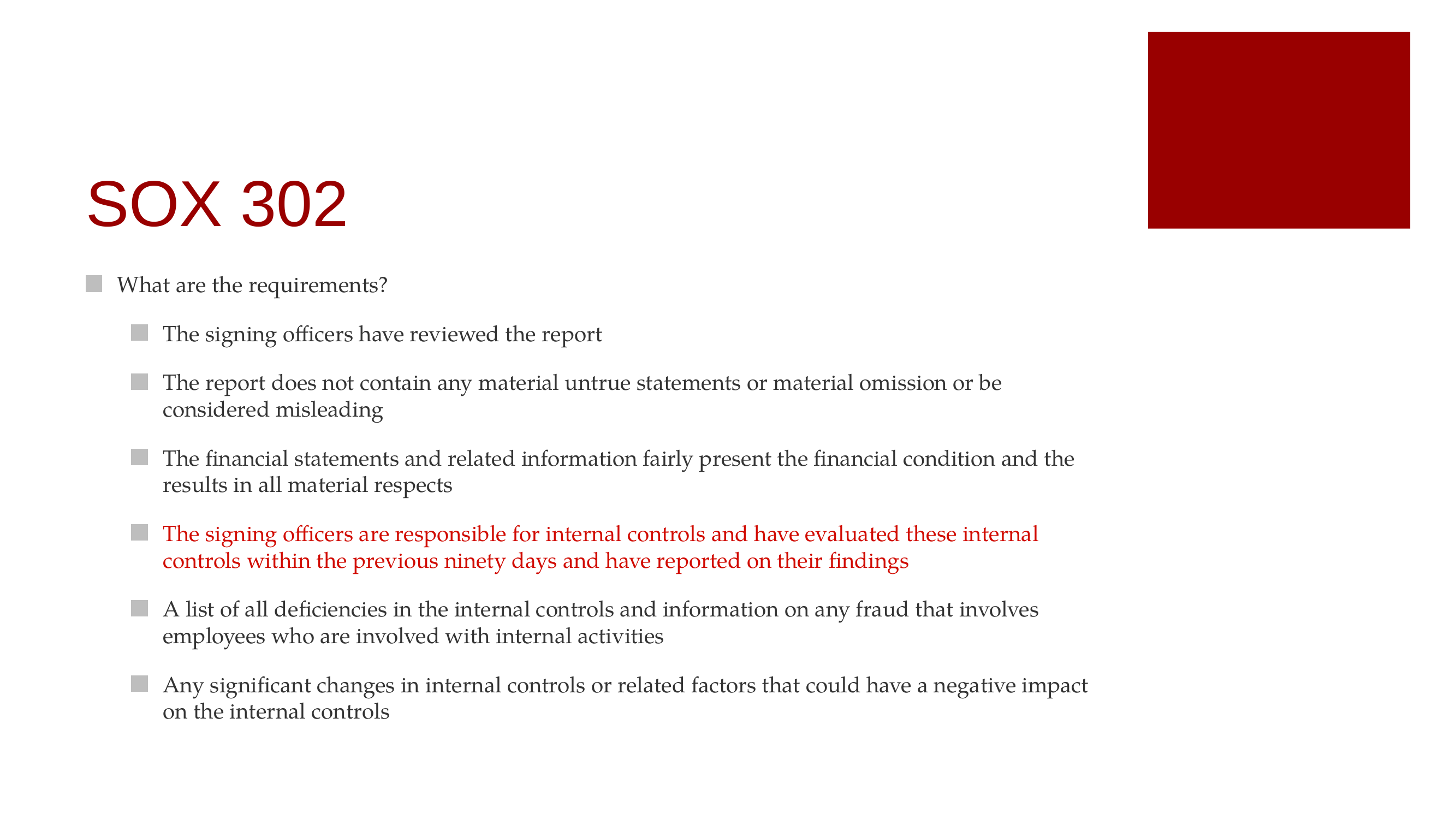

# SOX 302
What are the requirements?
The signing officers have reviewed the report
The report does not contain any material untrue statements or material omission or be considered misleading
The financial statements and related information fairly present the financial condition and the results in all material respects
The signing officers are responsible for internal controls and have evaluated these internal controls within the previous ninety days and have reported on their findings
A list of all deficiencies in the internal controls and information on any fraud that involves employees who are involved with internal activities
Any significant changes in internal controls or related factors that could have a negative impact on the internal controls